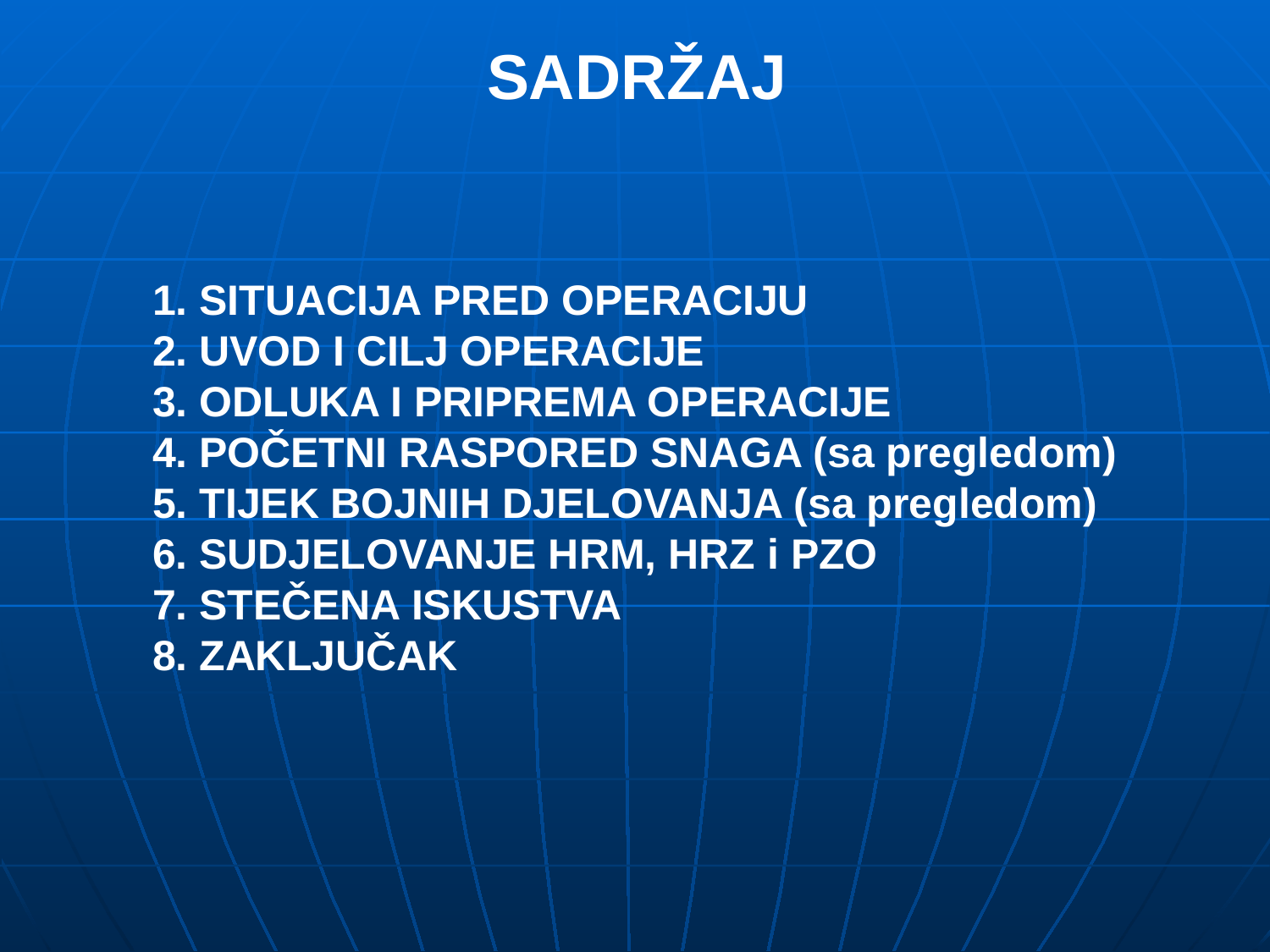

SADRŽAJ
1. SITUACIJA PRED OPERACIJU
2. UVOD I CILJ OPERACIJE
3. ODLUKA I PRIPREMA OPERACIJE
4. POČETNI RASPORED SNAGA (sa pregledom)
5. TIJEK BOJNIH DJELOVANJA (sa pregledom)
6. SUDJELOVANJE HRM, HRZ i PZO
7. STEČENA ISKUSTVA
8. ZAKLJUČAK